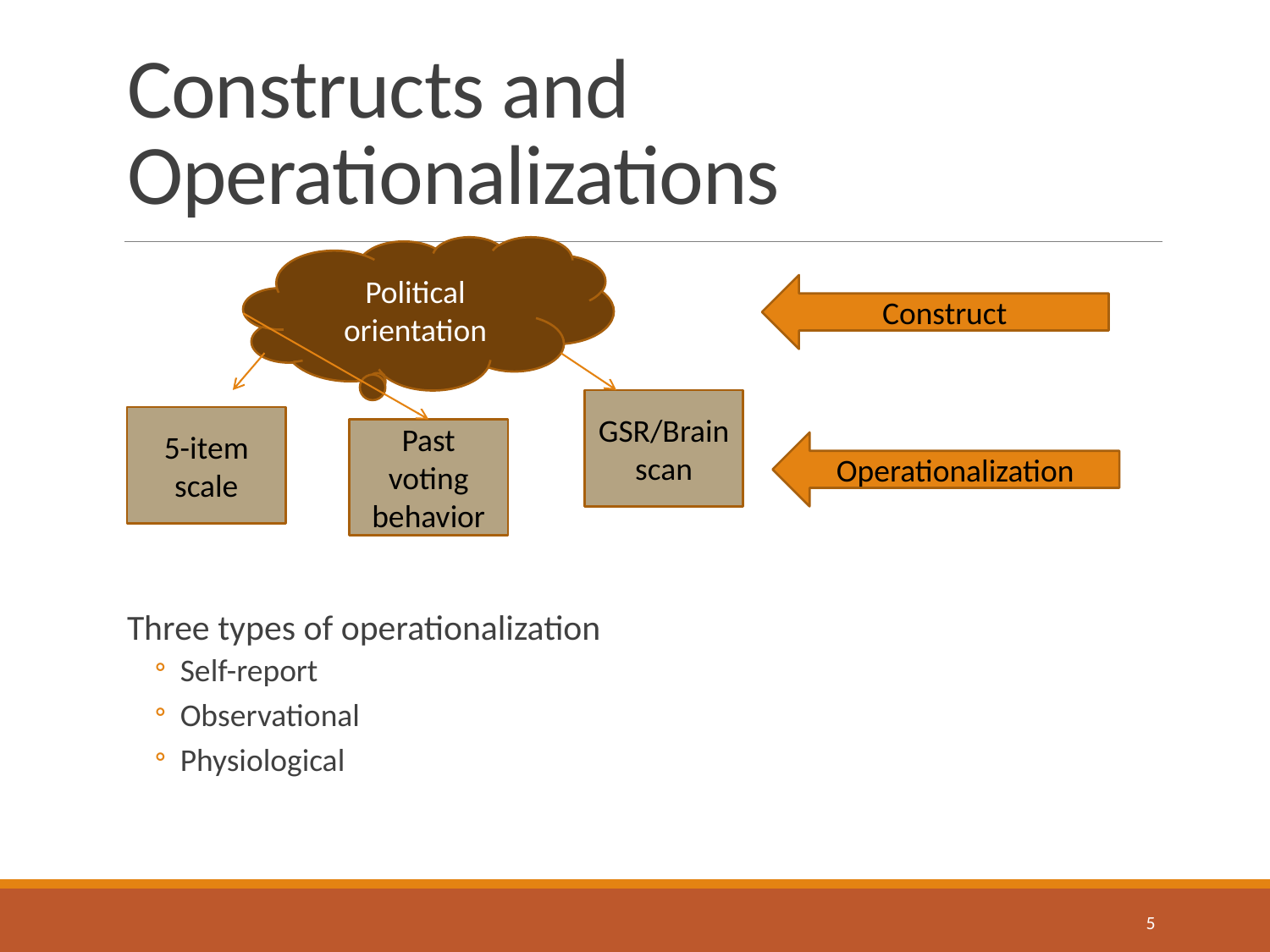

# Constructs and Operationalizations
Political orientation
GSR/Brain scan
5-item scale
Past voting behavior
Construct
Operationalization
Three types of operationalization
Self-report
Observational
Physiological

5